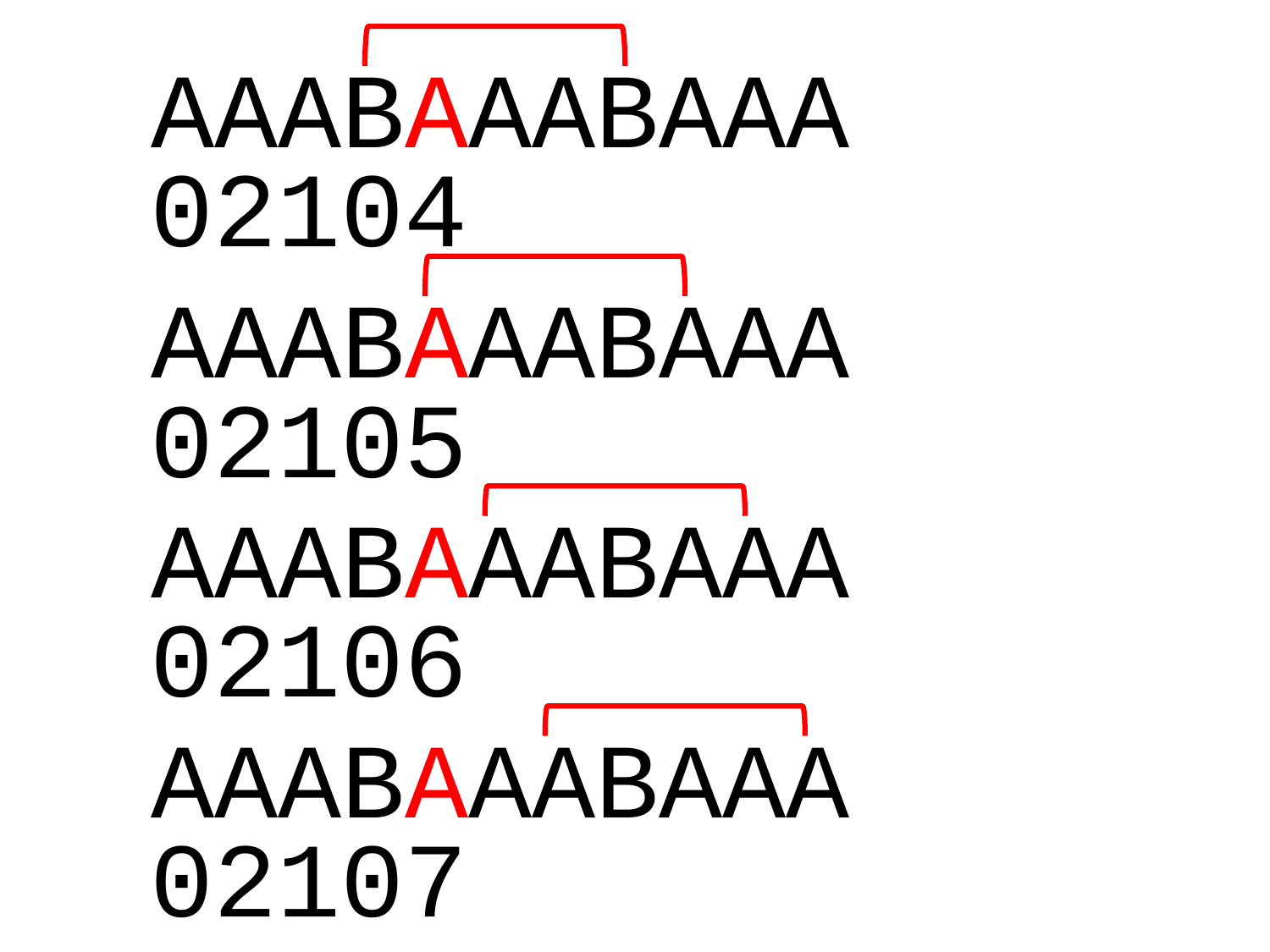

AAABAAABAAA
02104

AAABAAABAAA
02105

AAABAAABAAA
02106

AAABAAABAAA
02107